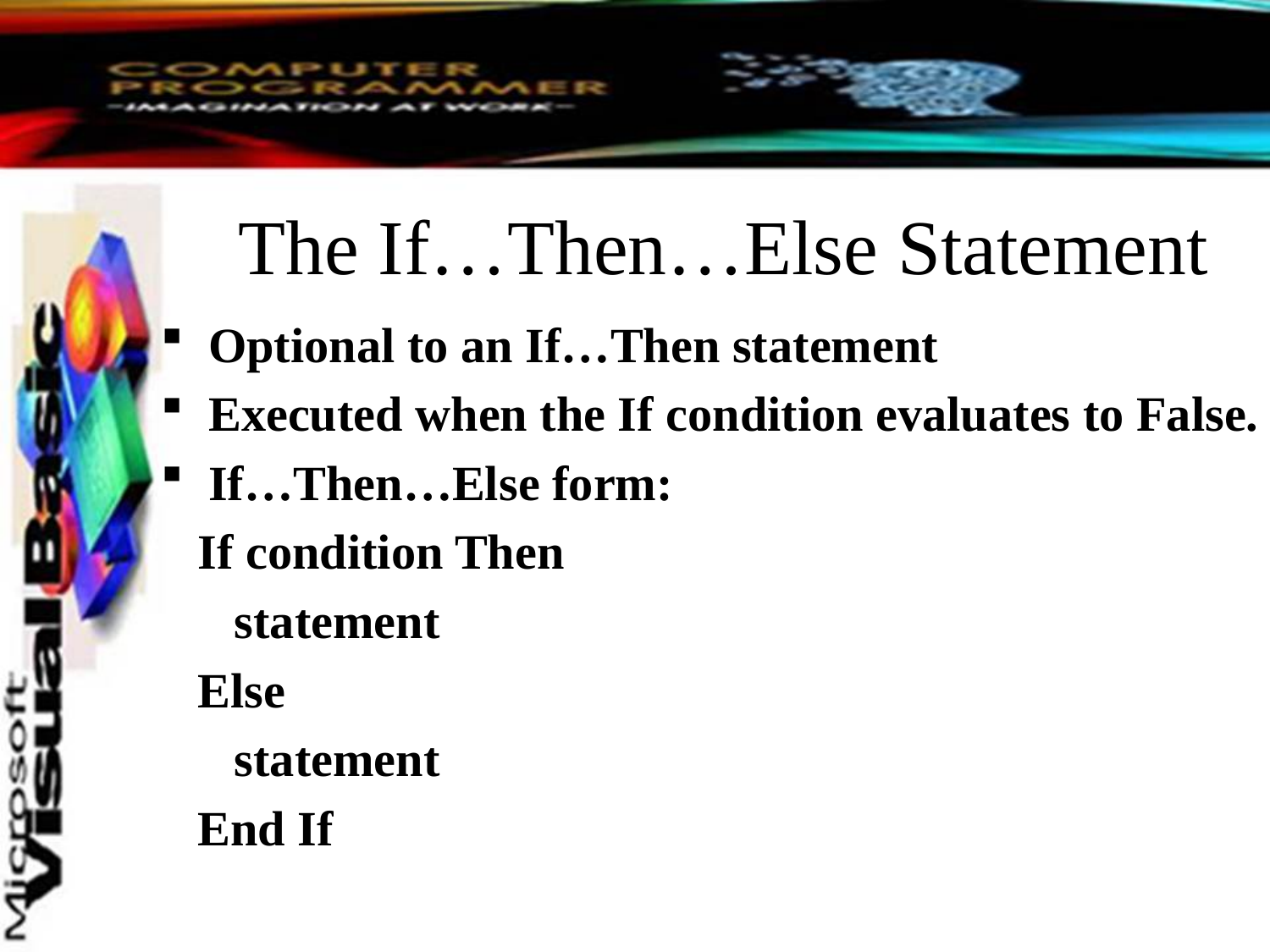

# The If…Then…Else Statement
Optional to an If…Then statement
Executed when the If condition evaluates to False.
If…Then…Else form:
   If condition Then
      statement
   Else
      statement
   End If